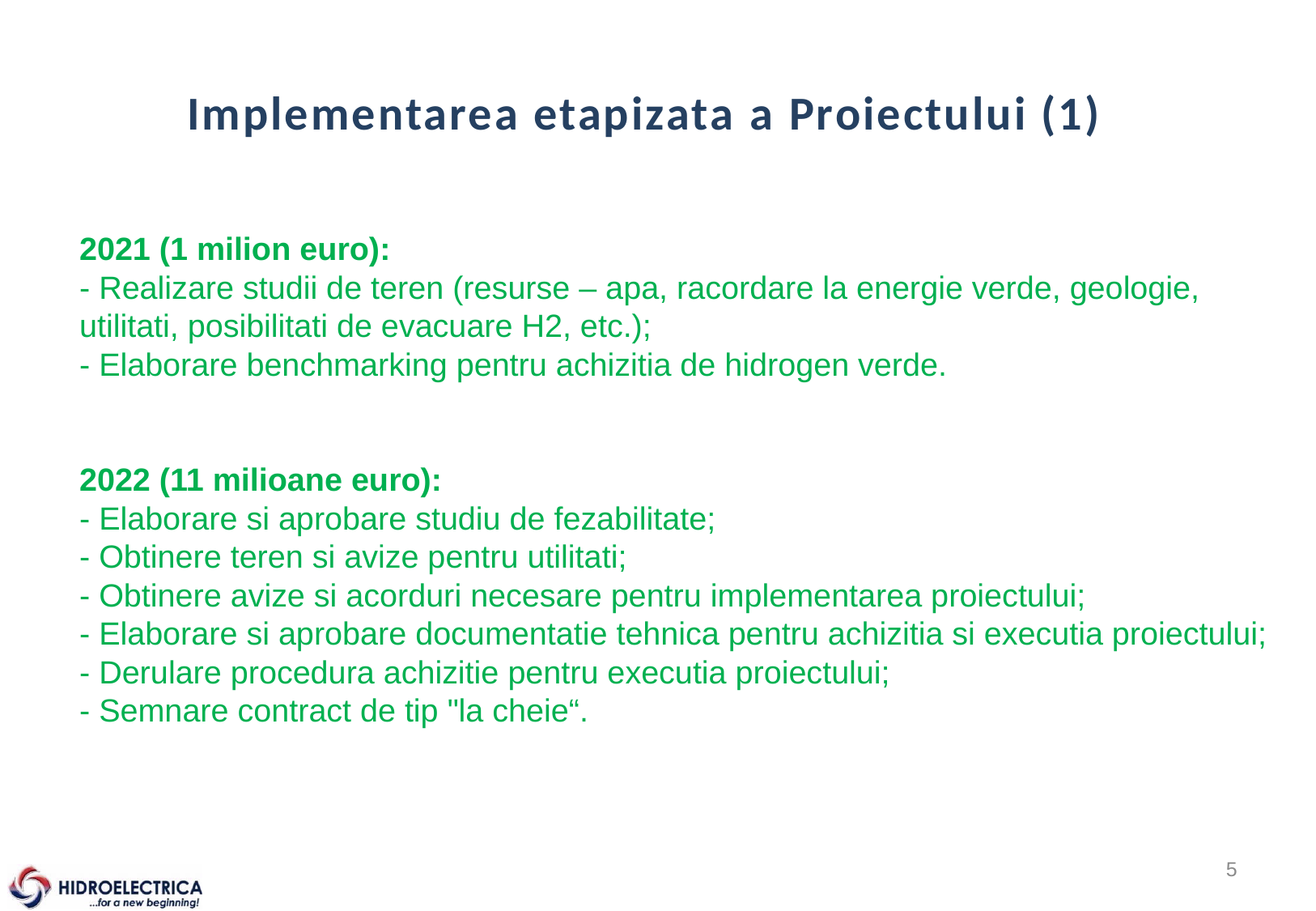

Implementarea etapizata a Proiectului (1)
2021 (1 milion euro):
- Realizare studii de teren (resurse – apa, racordare la energie verde, geologie, utilitati, posibilitati de evacuare H2, etc.);
- Elaborare benchmarking pentru achizitia de hidrogen verde.

2022 (11 milioane euro):
- Elaborare si aprobare studiu de fezabilitate;
- Obtinere teren si avize pentru utilitati;
- Obtinere avize si acorduri necesare pentru implementarea proiectului;
- Elaborare si aprobare documentatie tehnica pentru achizitia si executia proiectului;
- Derulare procedura achizitie pentru executia proiectului;
- Semnare contract de tip "la cheie“.

5